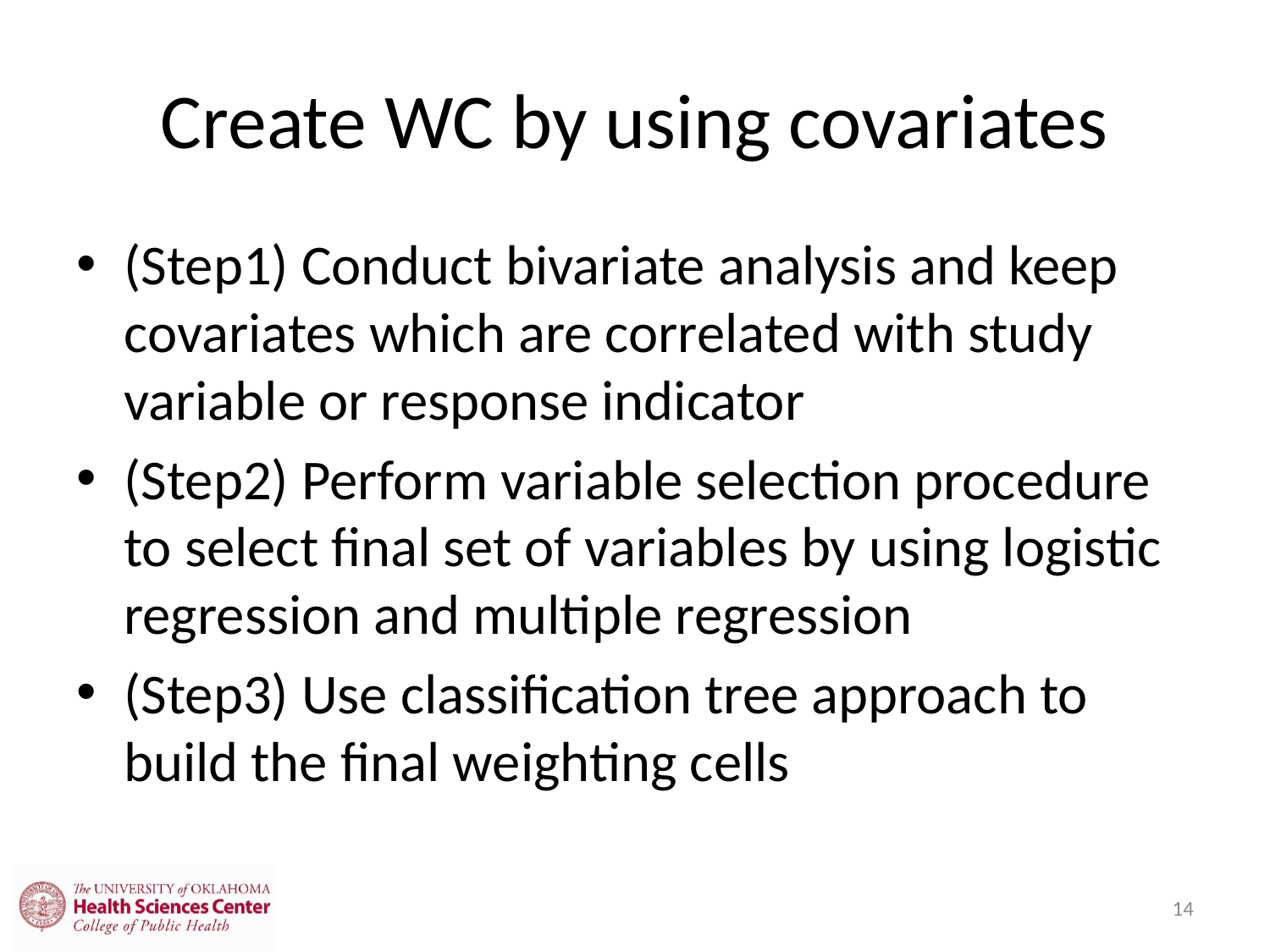

# Create WC by using covariates
(Step1) Conduct bivariate analysis and keep covariates which are correlated with study variable or response indicator
(Step2) Perform variable selection procedure to select final set of variables by using logistic regression and multiple regression
(Step3) Use classification tree approach to build the final weighting cells

14